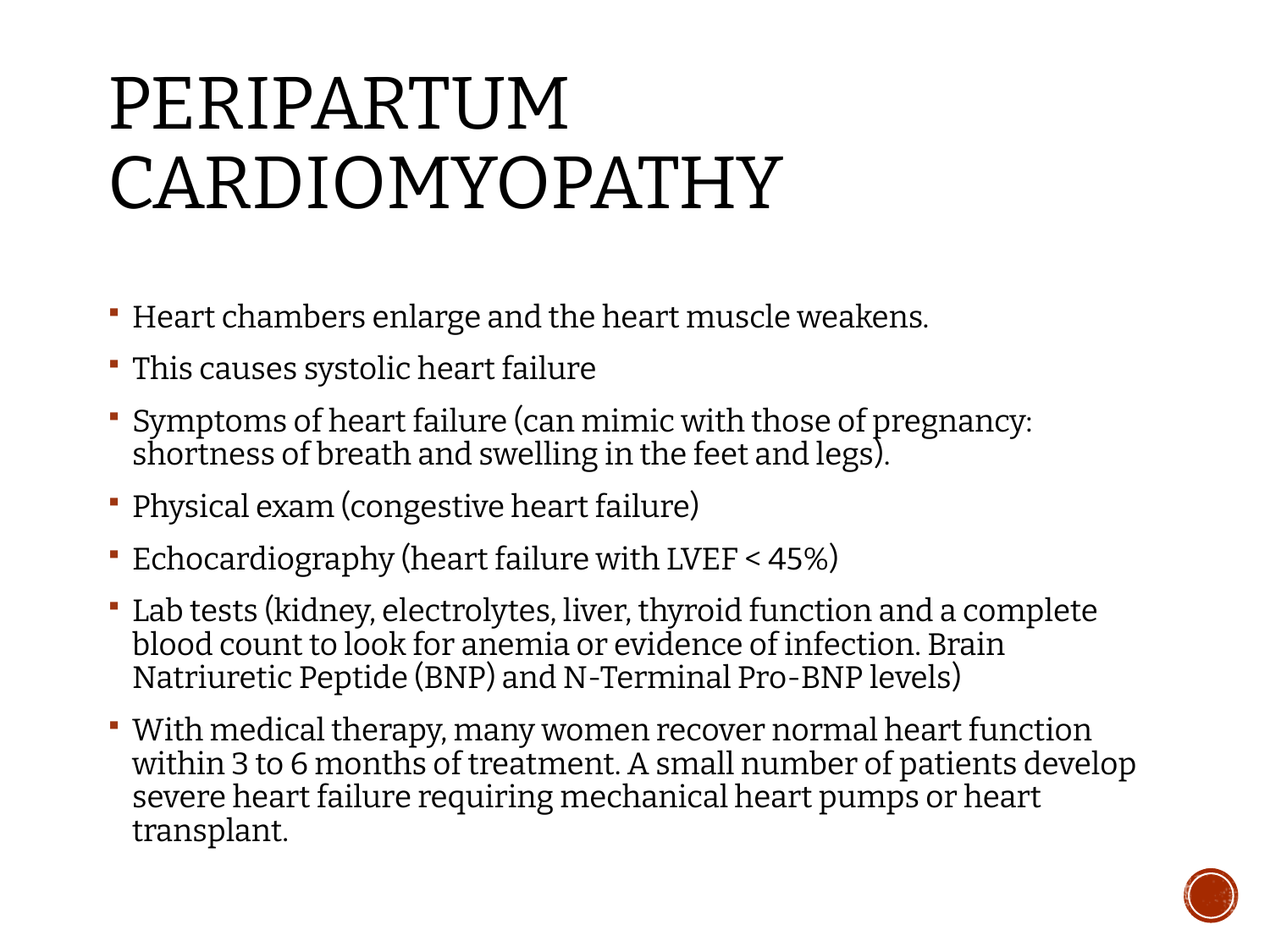

# PERIPARTum CARDiOMYOPATHY
Heart chambers enlarge and the heart muscle weakens.
This causes systolic heart failure
Symptoms of heart failure (can mimic with those of pregnancy: shortness of breath and swelling in the feet and legs).
Physical exam (congestive heart failure)
Echocardiography (heart failure with LVEF < 45%)
Lab tests (kidney, electrolytes, liver, thyroid function and a complete blood count to look for anemia or evidence of infection. Brain Natriuretic Peptide (BNP) and N-Terminal Pro-BNP levels)
With medical therapy, many women recover normal heart function within 3 to 6 months of treatment. A small number of patients develop severe heart failure requiring mechanical heart pumps or heart transplant.